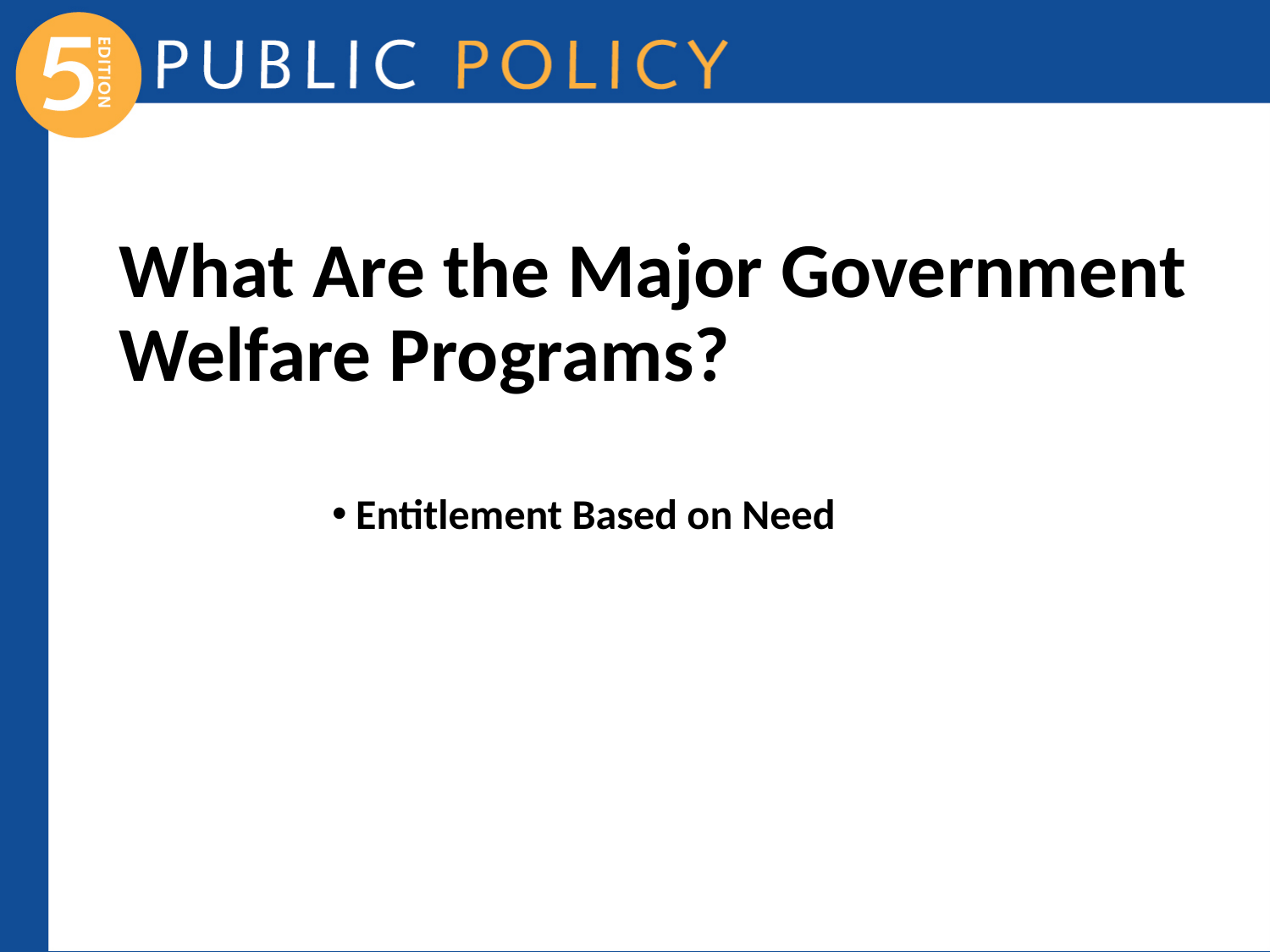

# What Are the Major Government Welfare Programs?
Entitlement Based on Need